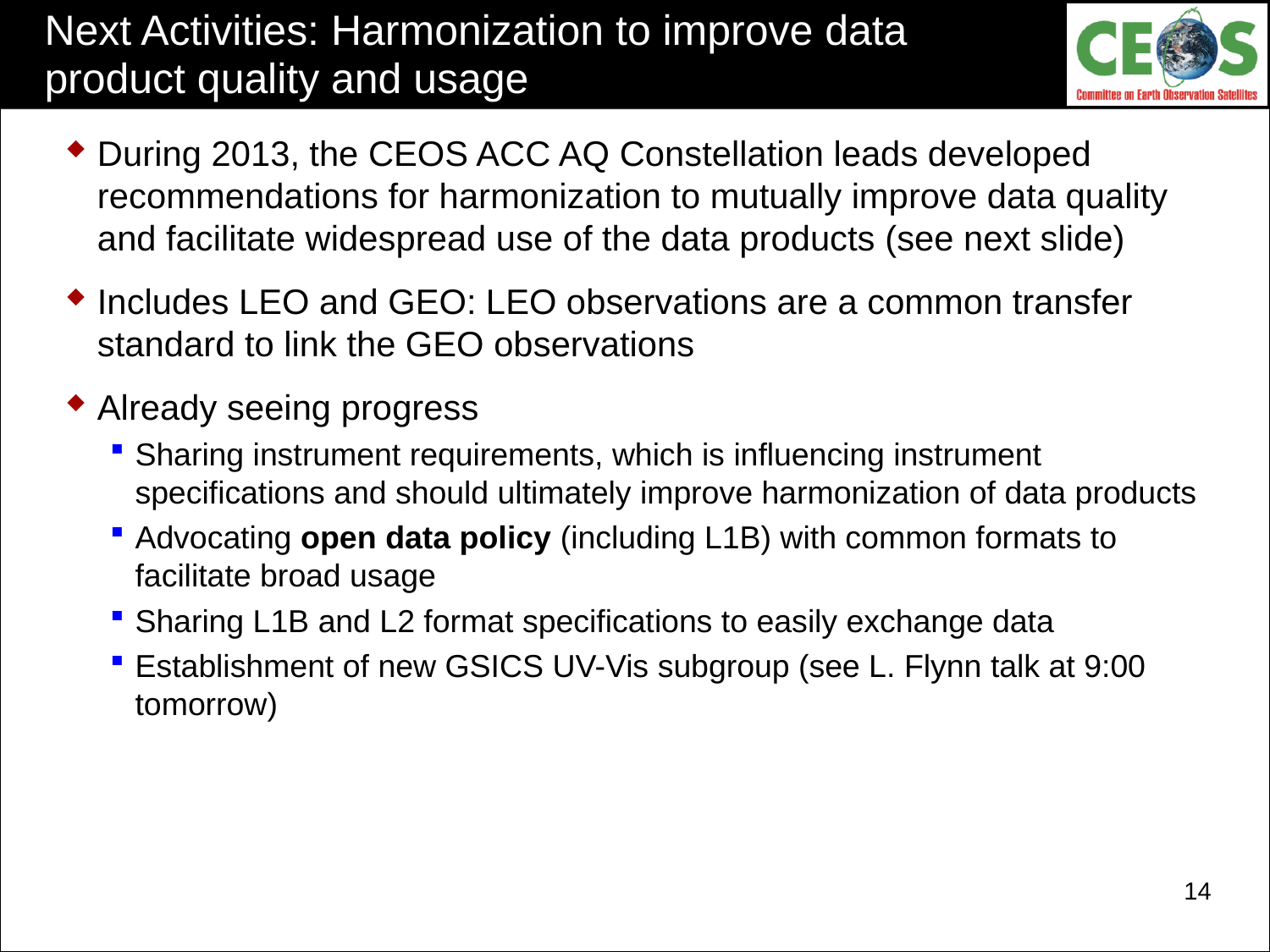

# Next Activities: Harmonization to improve data product quality and usage
During 2013, the CEOS ACC AQ Constellation leads developed recommendations for harmonization to mutually improve data quality and facilitate widespread use of the data products (see next slide)
Includes LEO and GEO: LEO observations are a common transfer standard to link the GEO observations
Already seeing progress
Sharing instrument requirements, which is influencing instrument specifications and should ultimately improve harmonization of data products
Advocating open data policy (including L1B) with common formats to facilitate broad usage
Sharing L1B and L2 format specifications to easily exchange data
Establishment of new GSICS UV-Vis subgroup (see L. Flynn talk at 9:00 tomorrow)